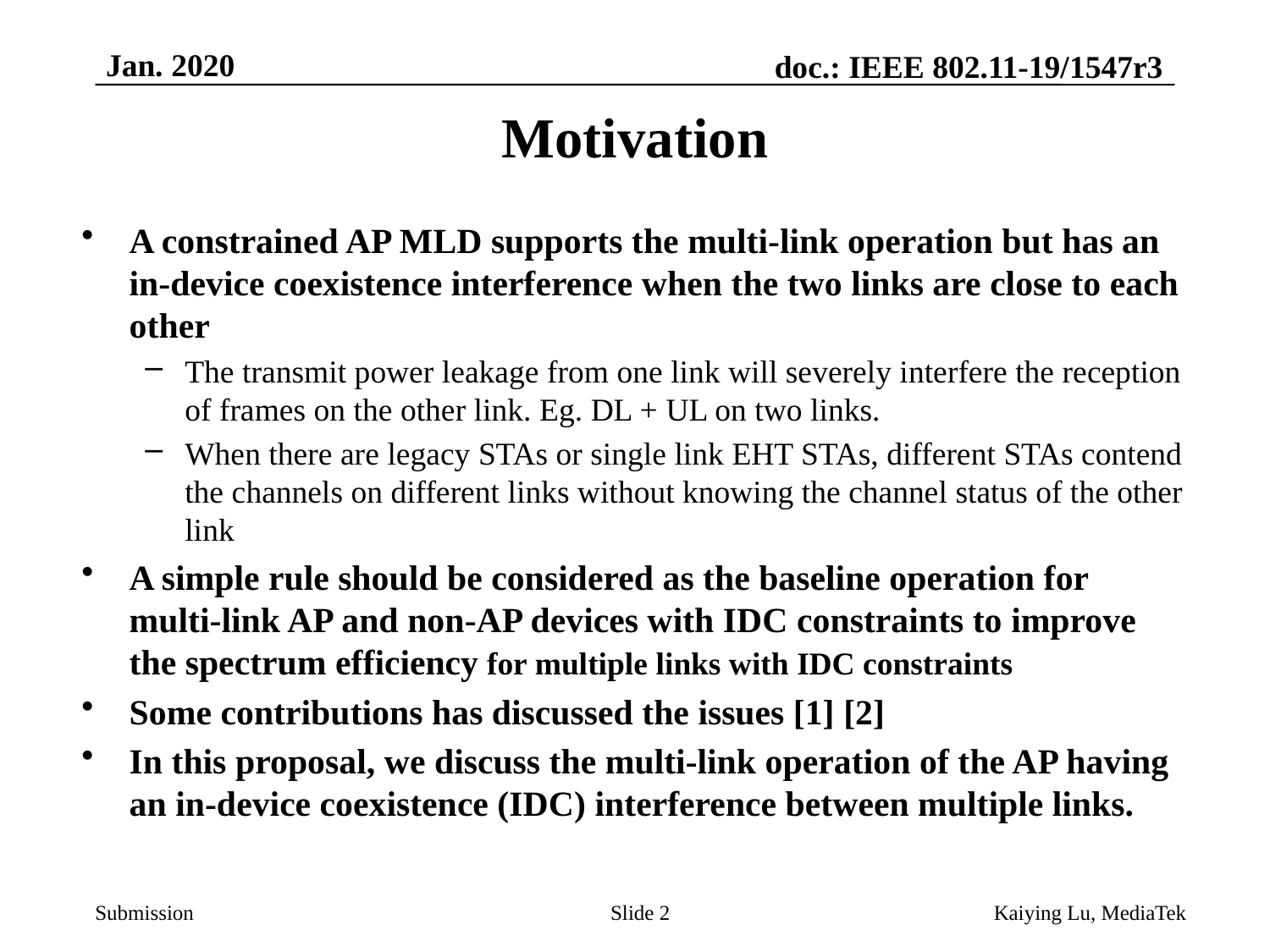

Jan. 2020
# Motivation
A constrained AP MLD supports the multi-link operation but has an in-device coexistence interference when the two links are close to each other
The transmit power leakage from one link will severely interfere the reception of frames on the other link. Eg. DL + UL on two links.
When there are legacy STAs or single link EHT STAs, different STAs contend the channels on different links without knowing the channel status of the other link
A simple rule should be considered as the baseline operation for multi-link AP and non-AP devices with IDC constraints to improve the spectrum efficiency for multiple links with IDC constraints
Some contributions has discussed the issues [1] [2]
In this proposal, we discuss the multi-link operation of the AP having an in-device coexistence (IDC) interference between multiple links.

Slide 2
Kaiying Lu, MediaTek